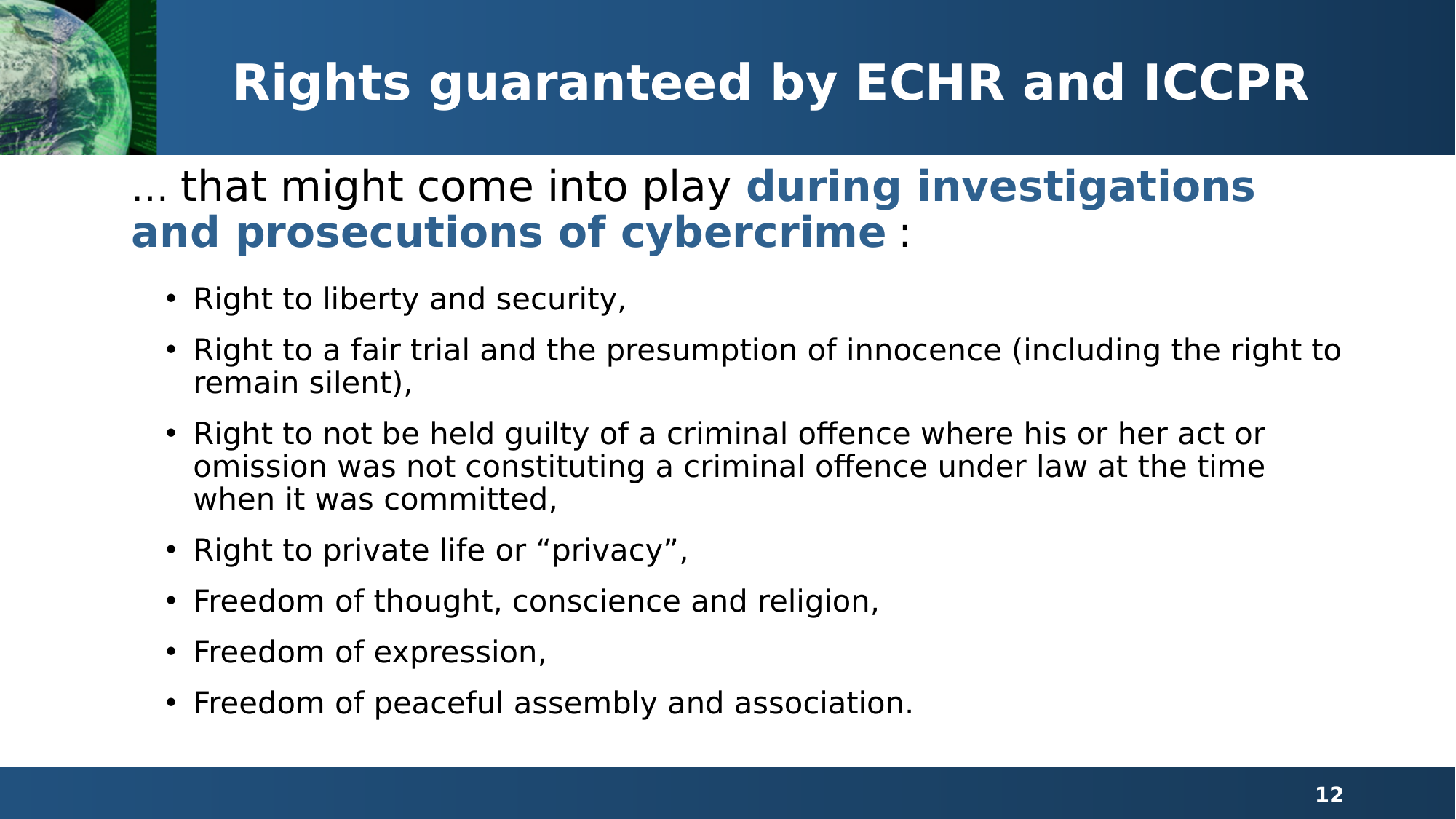

# Rights guaranteed by ECHR and ICCPR
… that might come into play during investigations and prosecutions of cybercrime :
Right to liberty and security,
Right to a fair trial and the presumption of innocence (including the right to remain silent),
Right to not be held guilty of a criminal offence where his or her act or omission was not constituting a criminal offence under law at the time when it was committed,
Right to private life or “privacy”,
Freedom of thought, conscience and religion,
Freedom of expression,
Freedom of peaceful assembly and association.
12